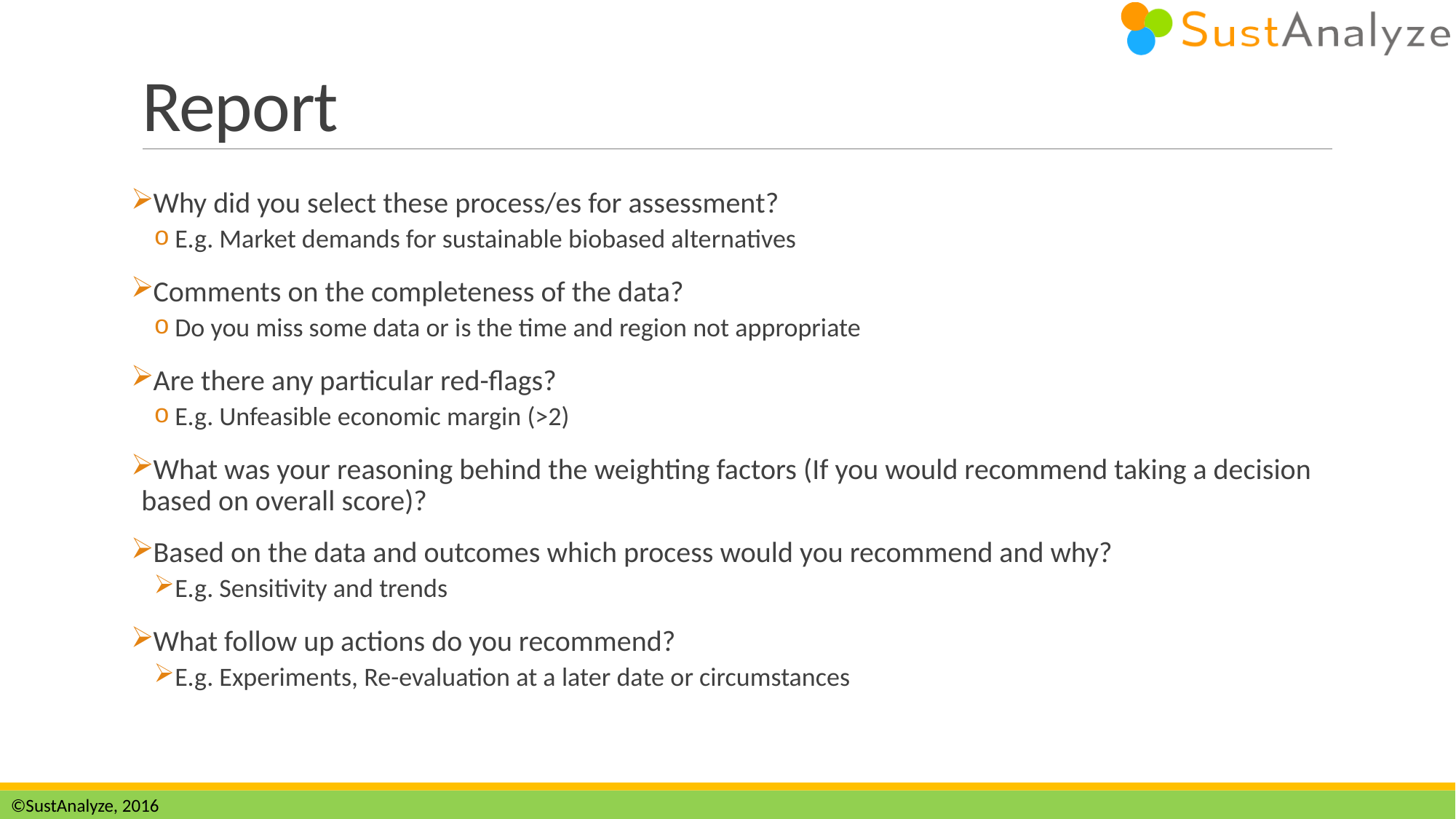

# Report
Why did you select these process/es for assessment?
E.g. Market demands for sustainable biobased alternatives
Comments on the completeness of the data?
Do you miss some data or is the time and region not appropriate
Are there any particular red-flags?
E.g. Unfeasible economic margin (>2)
What was your reasoning behind the weighting factors (If you would recommend taking a decision based on overall score)?
Based on the data and outcomes which process would you recommend and why?
E.g. Sensitivity and trends
What follow up actions do you recommend?
E.g. Experiments, Re-evaluation at a later date or circumstances